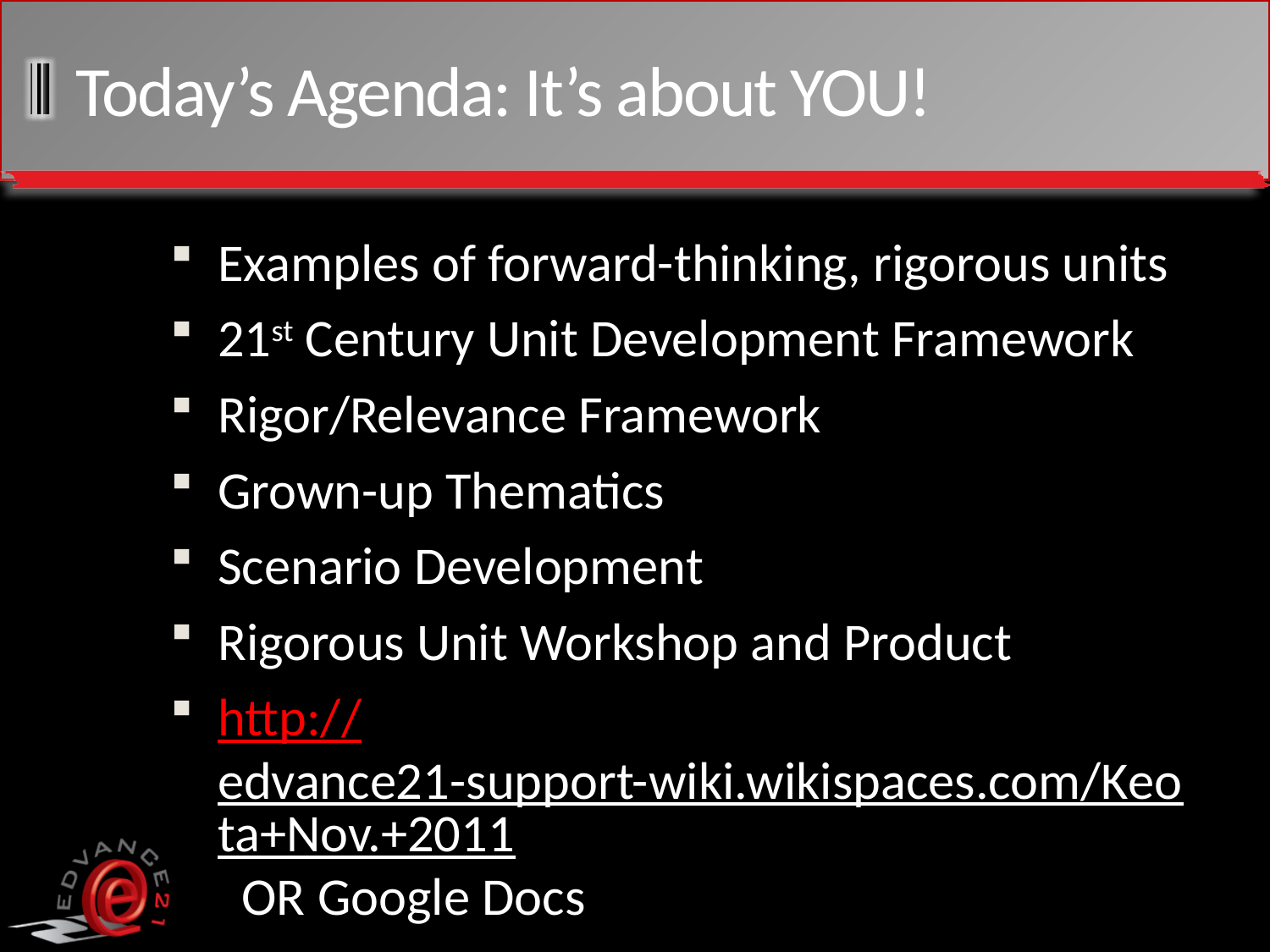

# Today’s Agenda: It’s about YOU!
Examples of forward-thinking, rigorous units
21st Century Unit Development Framework
Rigor/Relevance Framework
Grown-up Thematics
Scenario Development
Rigorous Unit Workshop and Product
http://edvance21-support-wiki.wikispaces.com/Keota+Nov.+2011  OR Google Docs